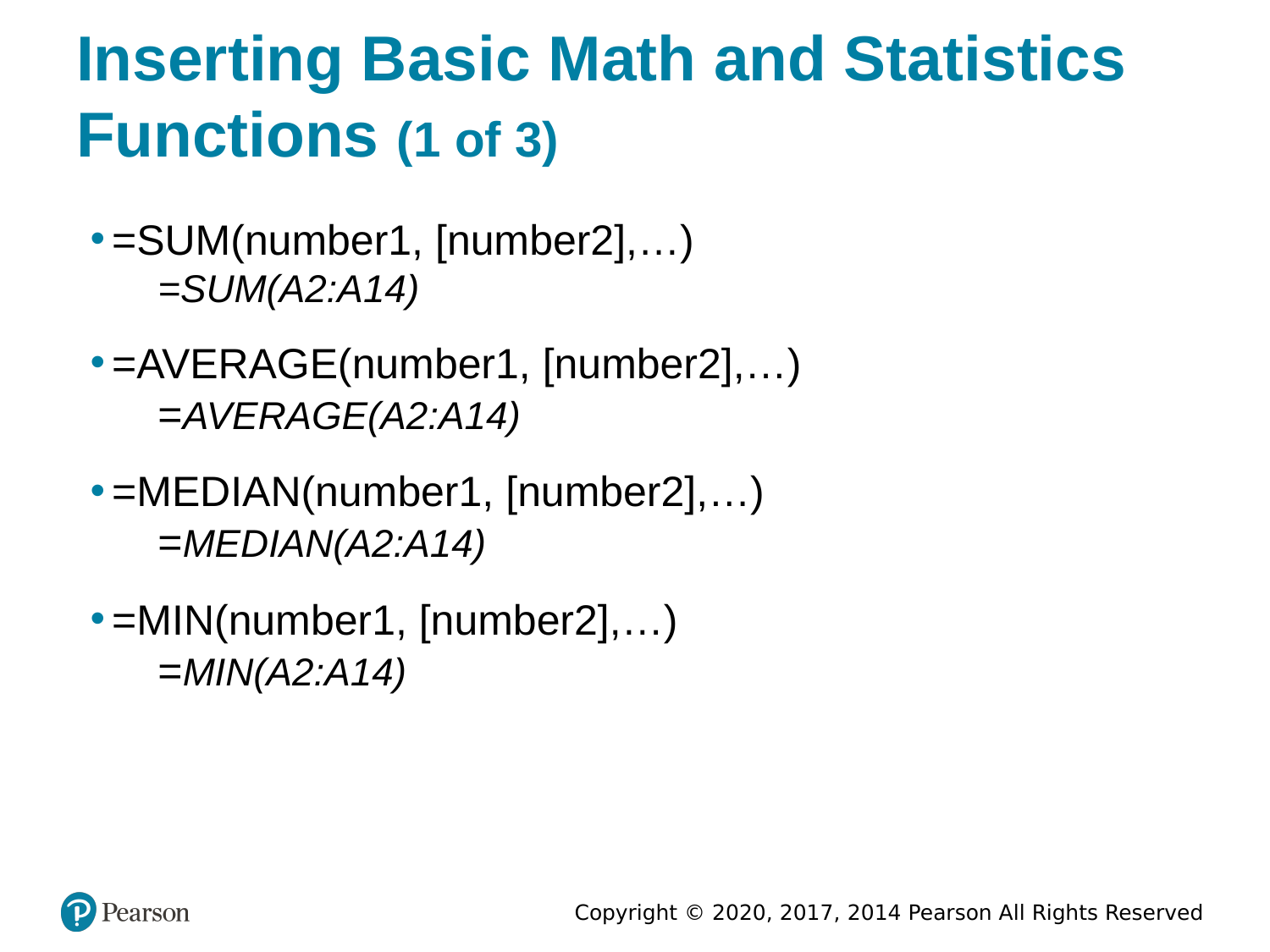

# Inserting Basic Math and Statistics Functions (1 of 3)
=SUM(number1, [number2],…)
=SUM(A2:A14)
=AVERAGE(number1, [number2],…)
=AVERAGE(A2:A14)
=MEDIAN(number1, [number2],…)
=MEDIAN(A2:A14)
=MIN(number1, [number2],…)
=MIN(A2:A14)